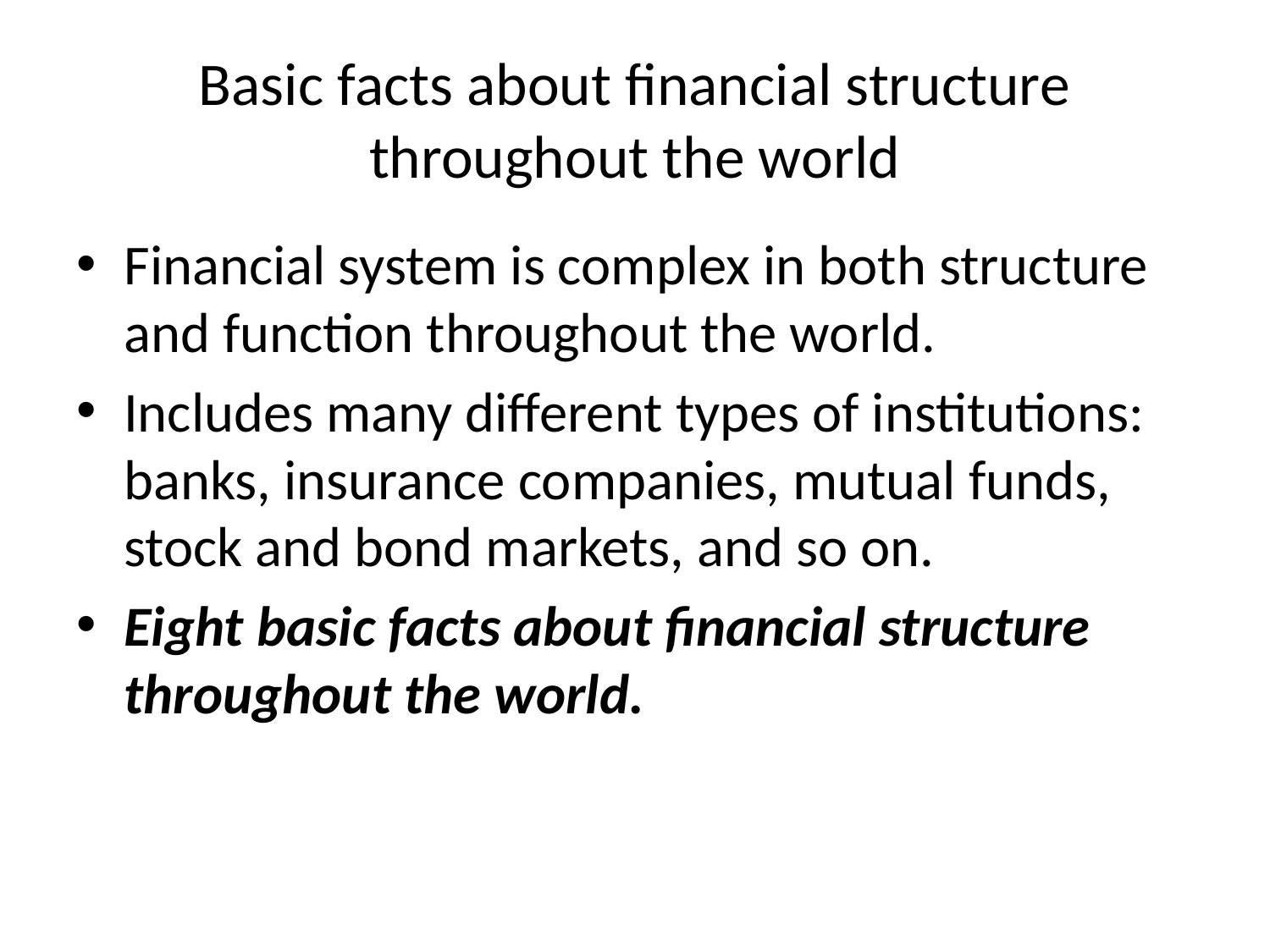

# Basic facts about financial structure throughout the world
Financial system is complex in both structure and function throughout the world.
Includes many different types of institutions: banks, insurance companies, mutual funds, stock and bond markets, and so on.
Eight basic facts about financial structure throughout the world.